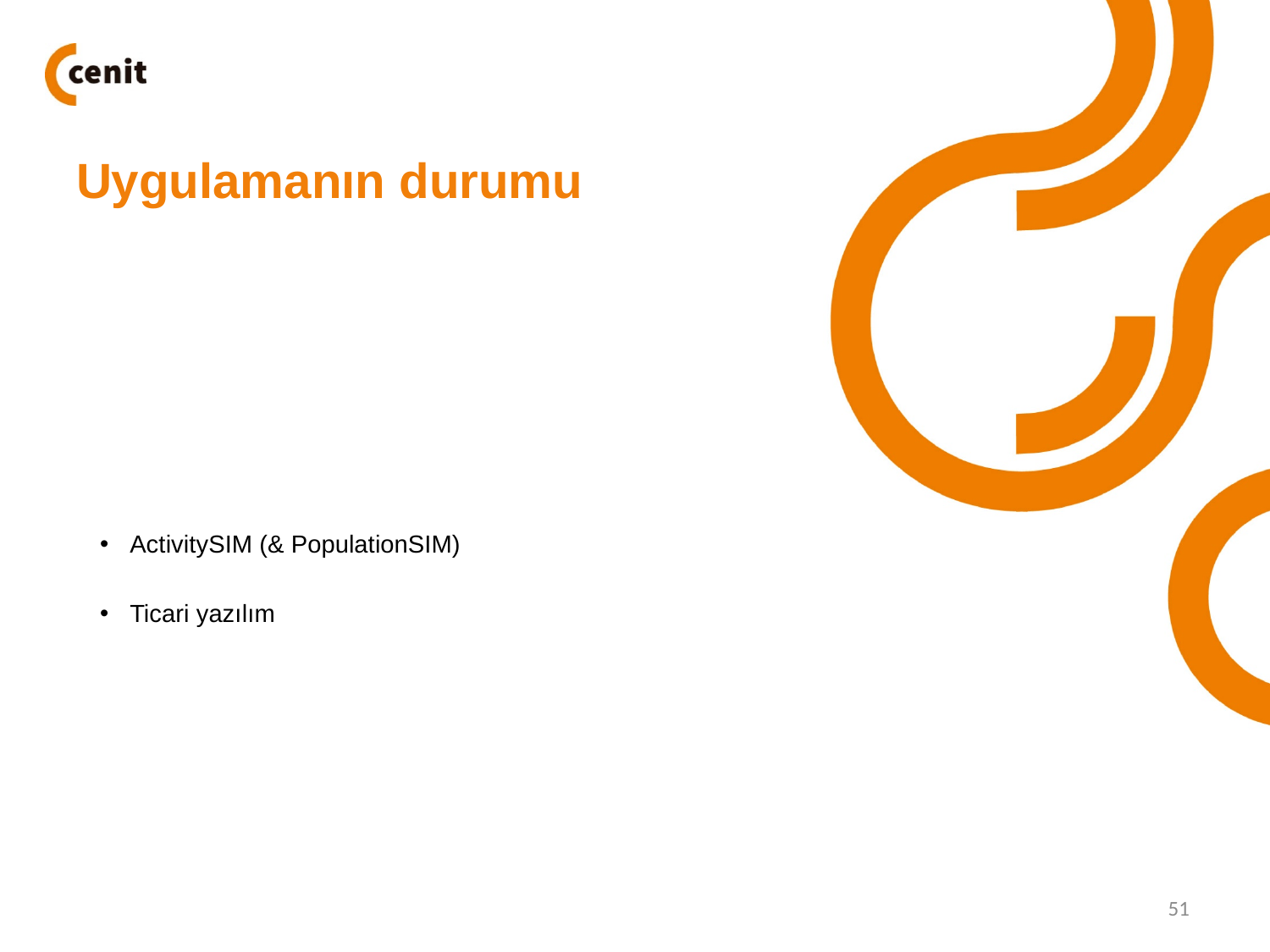

# Uygulamanın durumu
ActivitySIM (& PopulationSIM)

Ticari yazılım
51